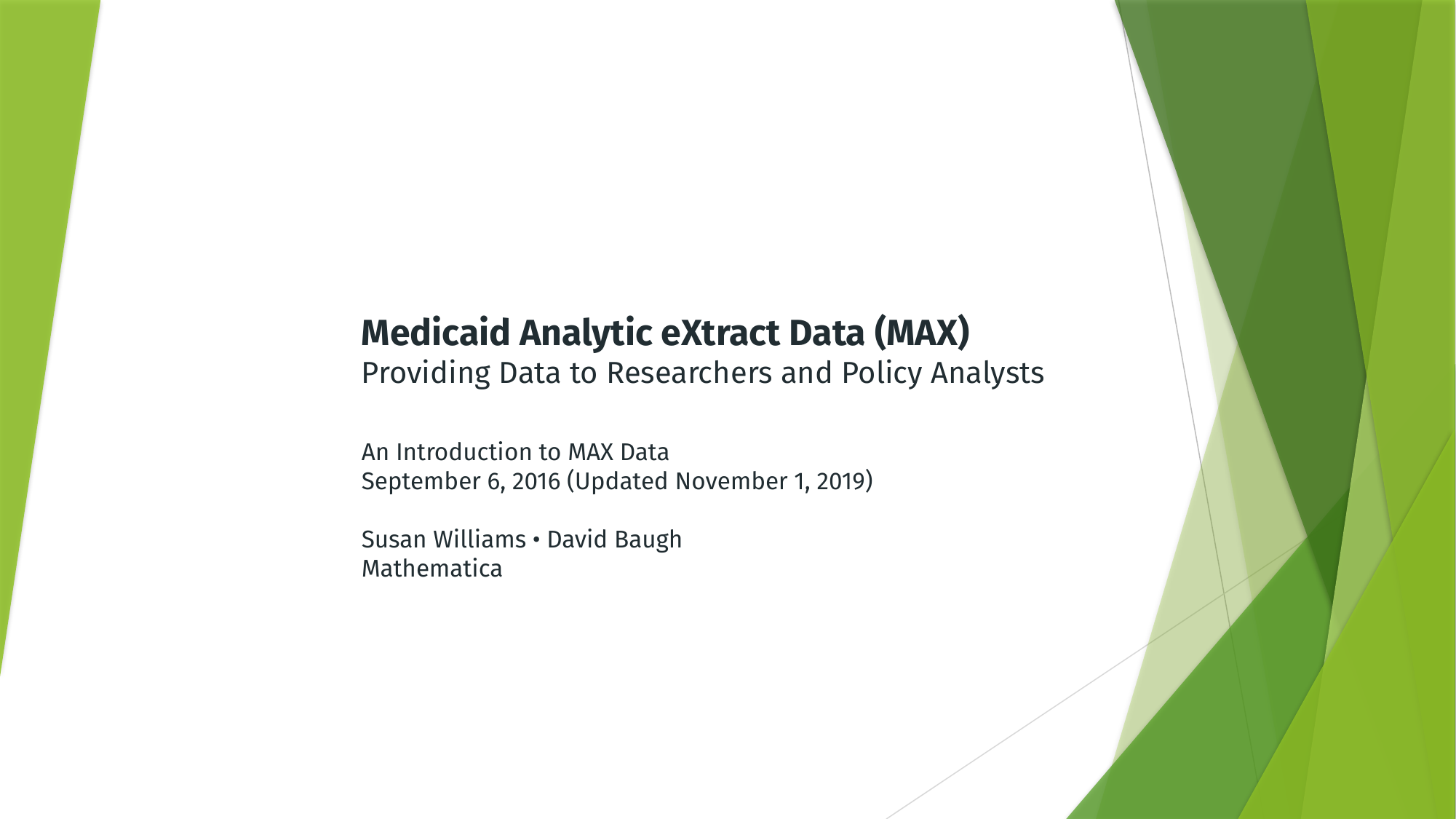

# Medicaid Analytic eXtract Data (MAX) Providing Data to Researchers and Policy Analysts
An Introduction to MAX Data
September 6, 2016 (Updated November 1, 2019)

Susan Williams • David Baugh
Mathematica